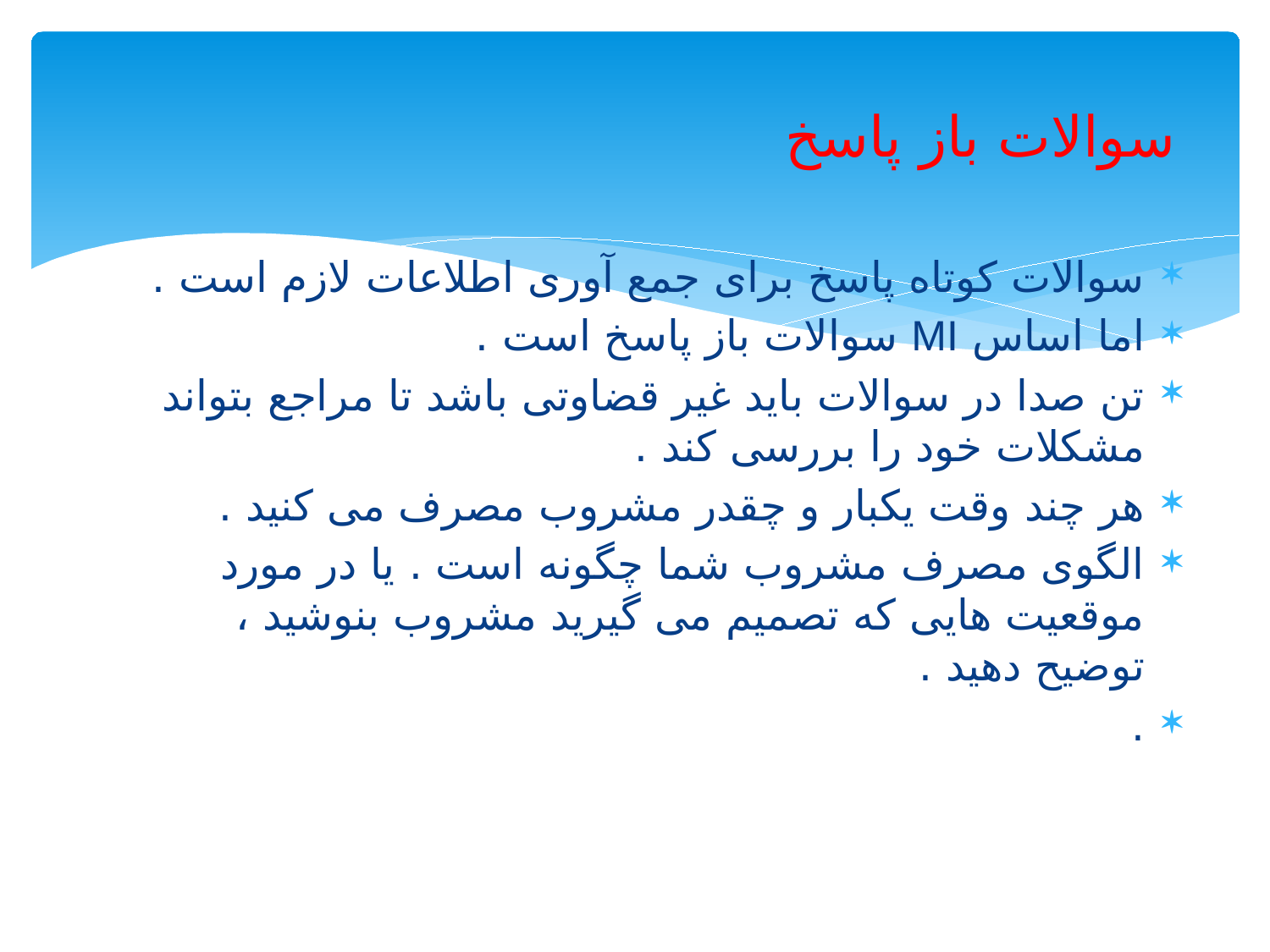

# سوالات باز پاسخ
سوالات کوتاه پاسخ برای جمع آوری اطلاعات لازم است .
اما اساس MI سوالات باز پاسخ است .
تن صدا در سوالات باید غیر قضاوتی باشد تا مراجع بتواند مشکلات خود را بررسی کند .
هر چند وقت یکبار و چقدر مشروب مصرف می کنید .
الگوی مصرف مشروب شما چگونه است . یا در مورد موقعیت هایی که تصمیم می گیرید مشروب بنوشید ،  توضیح دهید .
.